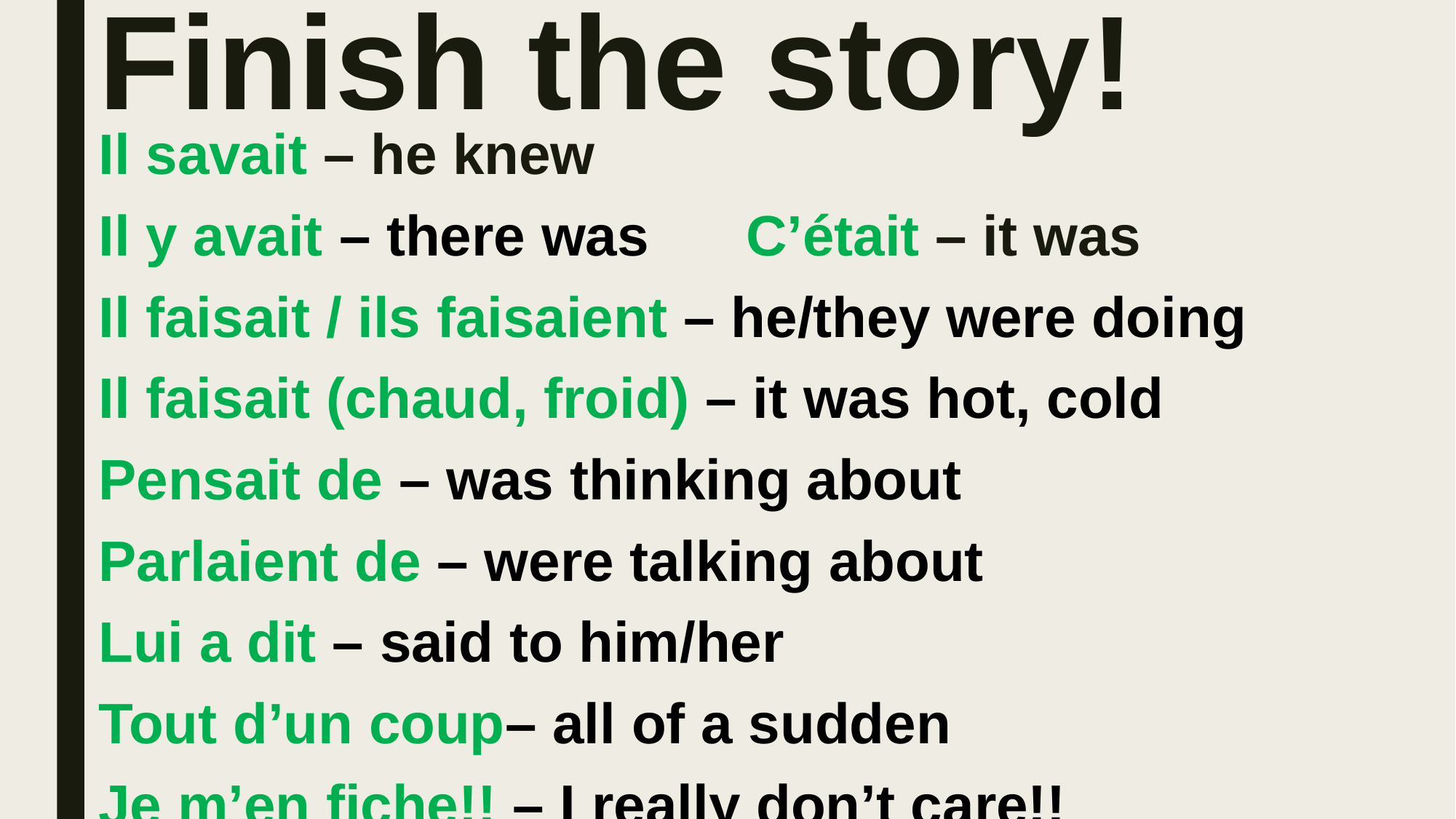

# Finish the story!
Il savait – he knew
Il y avait – there was 		  C’était – it was
Il faisait / ils faisaient – he/they were doing
Il faisait (chaud, froid) – it was hot, cold
Pensait de – was thinking about
Parlaient de – were talking about
Lui a dit – said to him/her
Tout d’un coup– all of a sudden
Je m’en fiche!! – I really don’t care!!